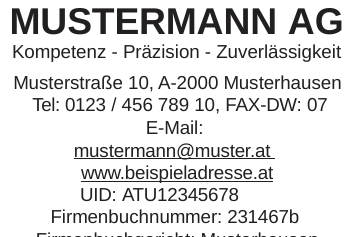

# MUSTERMANN AG
Kompetenz - Präzision - Zuverlässigkeit
Musterstraße 10, A-2000 Musterhausen  Tel: 0123 / 456 789 10, FAX-DW: 07
E-Mail: mustermann@muster.at  www.beispieladresse.at
UID: ATU12345678
Firmenbuchnummer: 231467b  Firmenbuchgericht: Musterhausen